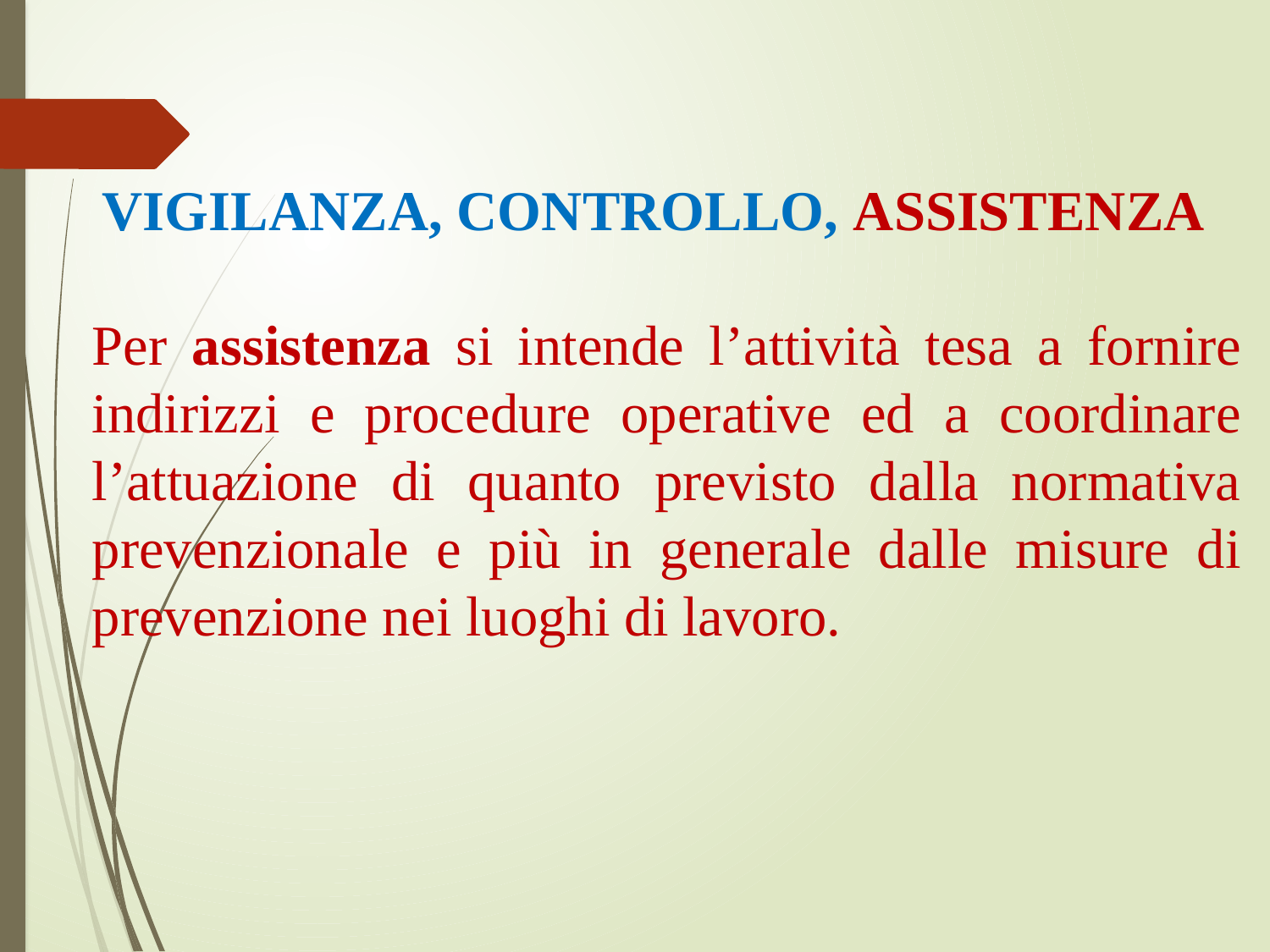

VIGILANZA, CONTROLLO, ASSISTENZA
Per assistenza si intende l’attività tesa a fornire indirizzi e procedure operative ed a coordinare l’attuazione di quanto previsto dalla normativa prevenzionale e più in generale dalle misure di prevenzione nei luoghi di lavoro.